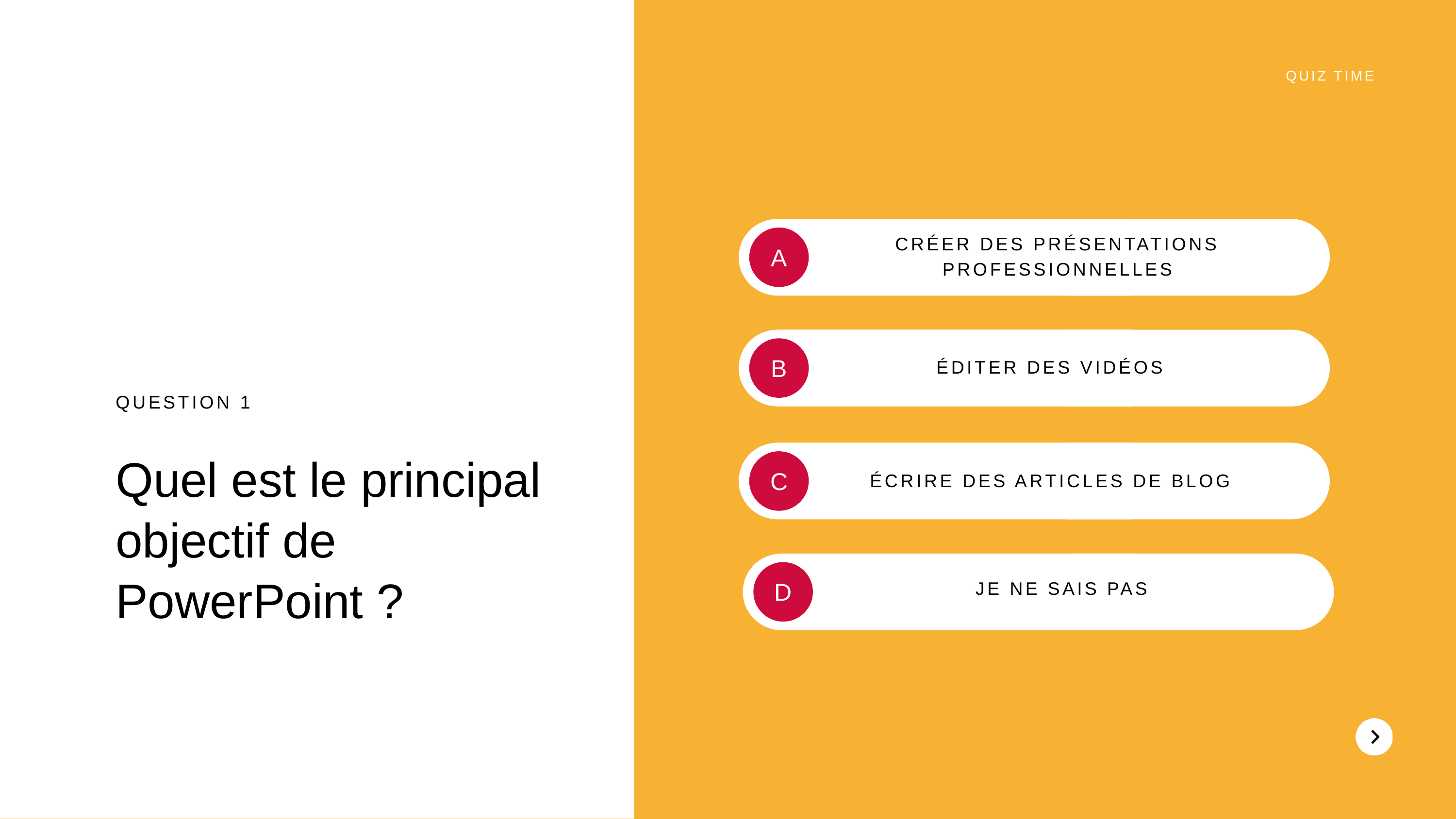

QUIZ TIME

CRÉER DES PRÉSENTATIONS PROFESSIONNELLES
A

B
ÉDITER DES VIDÉOS
QUESTION 1
Quel est le principal objectif de PowerPoint ?

C
ÉCRIRE DES ARTICLES DE BLOG

D
JE NE SAIS PAS